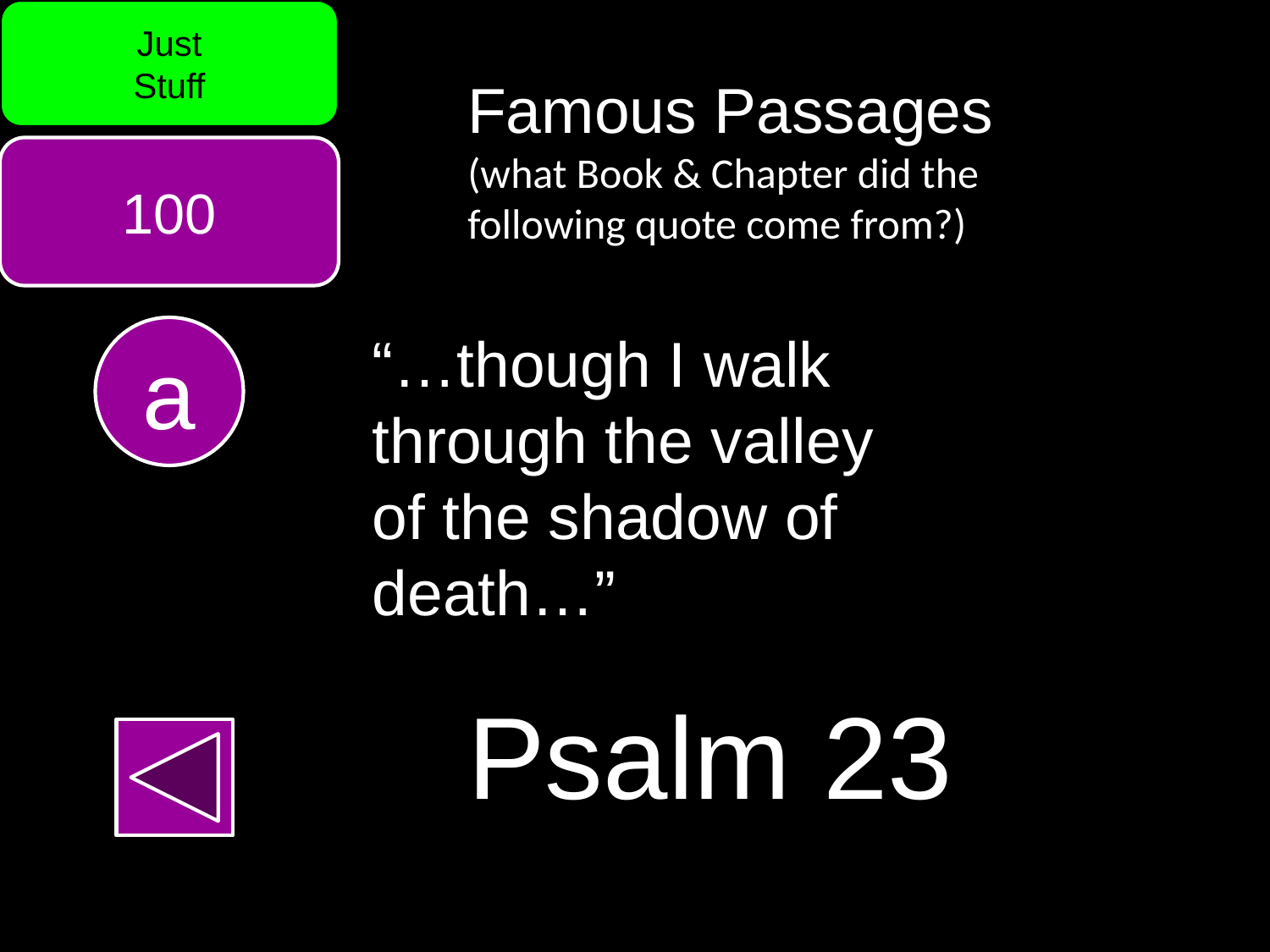

Just
Stuff
Famous Passages
(what Book & Chapter did the following quote come from?)
100
a
“…though I walk
through the valley
of the shadow of
death…”
Psalm 23